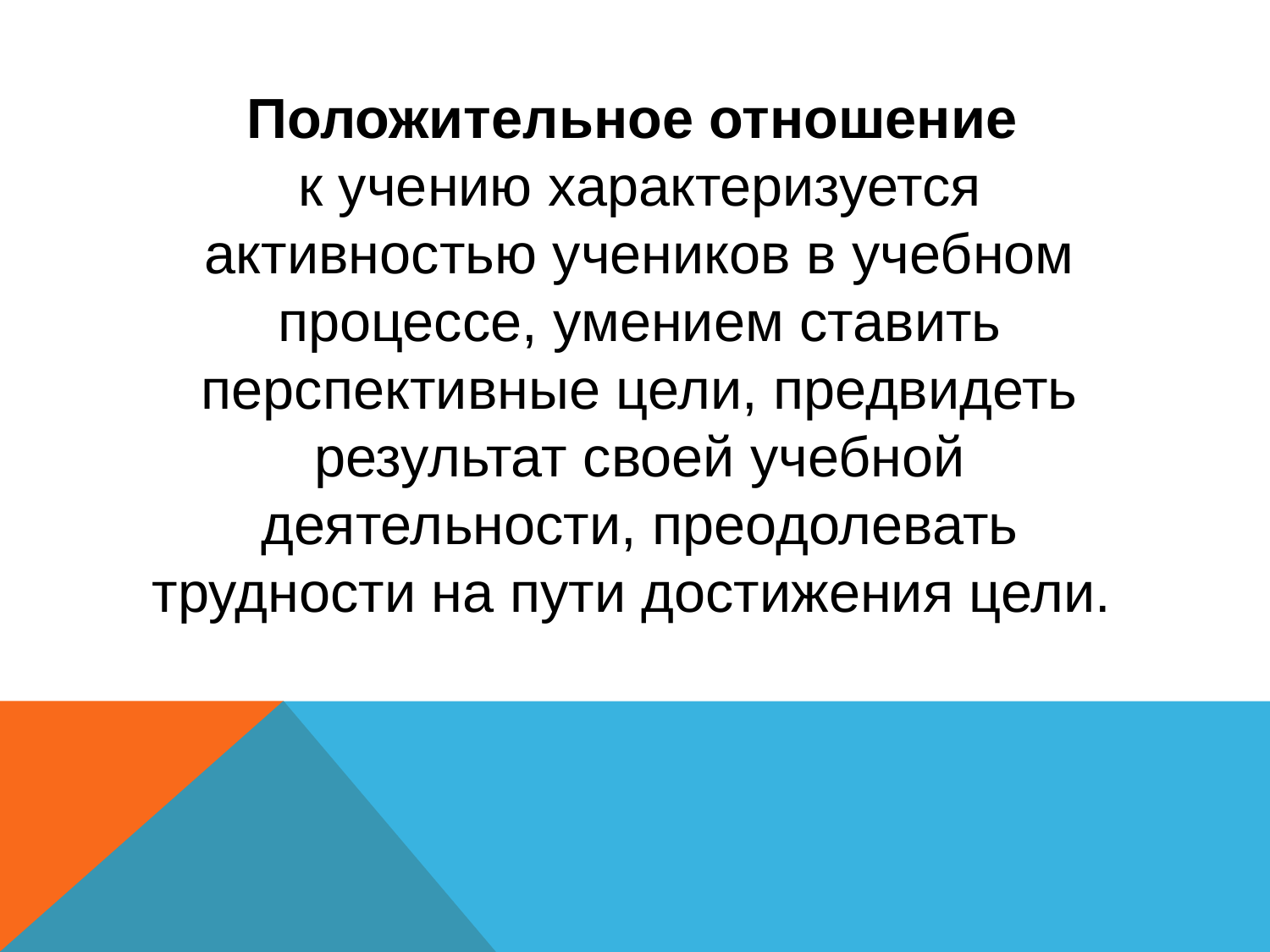

Положительное отношение
к учению характеризуется активностью учеников в учебном процессе, умением ставить перспективные цели, предвидеть результат своей учебной деятельности, преодолевать трудности на пути достижения цели.